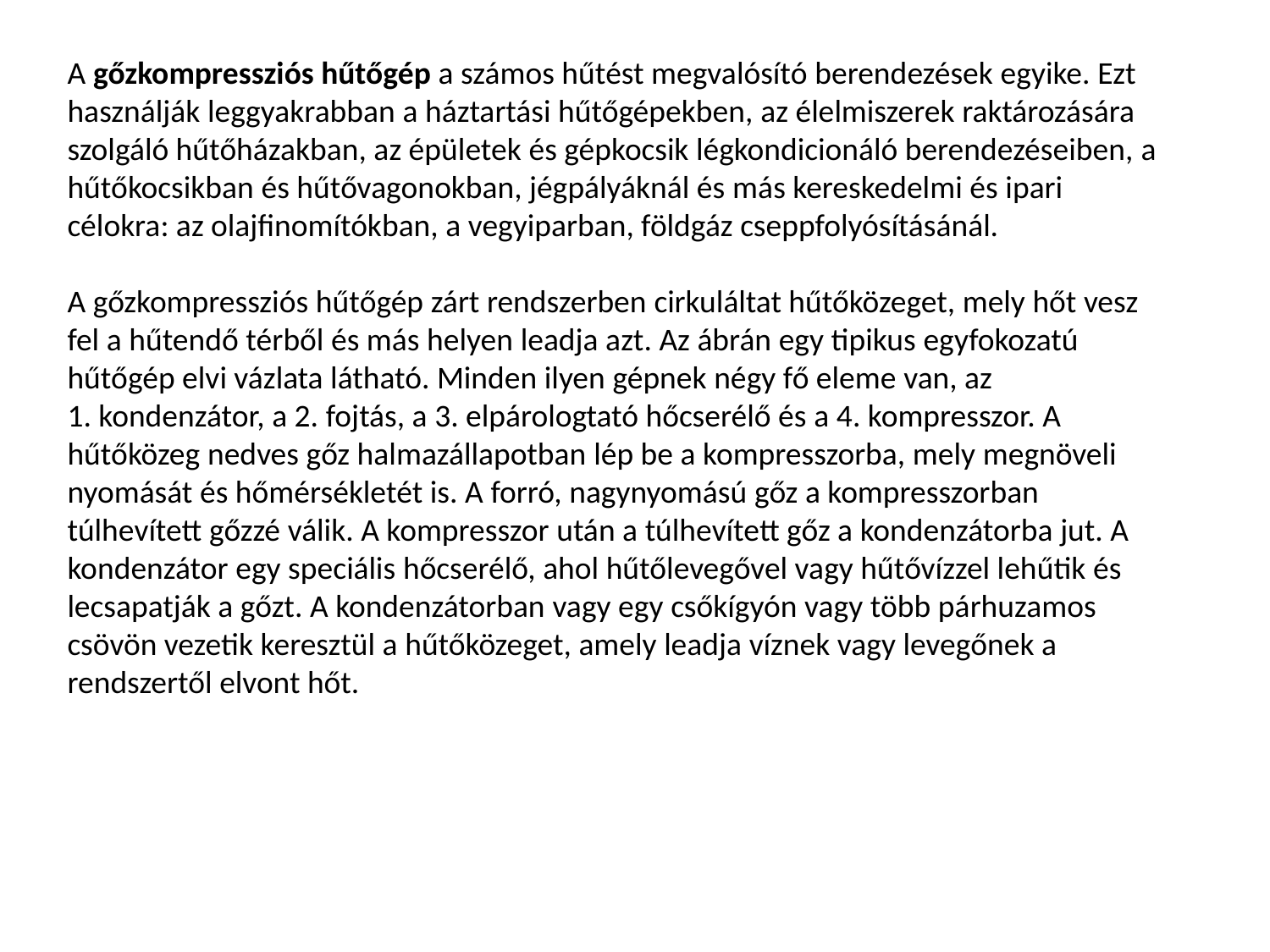

A gőzkompressziós hűtőgép a számos hűtést megvalósító berendezések egyike. Ezt használják leggyakrabban a háztartási hűtőgépekben, az élelmiszerek raktározására szolgáló hűtőházakban, az épületek és gépkocsik légkondicionáló berendezéseiben, a hűtőkocsikban és hűtővagonokban, jégpályáknál és más kereskedelmi és ipari célokra: az olajfinomítókban, a vegyiparban, földgáz cseppfolyósításánál.

A gőzkompressziós hűtőgép zárt rendszerben cirkuláltat hűtőközeget, mely hőt vesz fel a hűtendő térből és más helyen leadja azt. Az ábrán egy tipikus egyfokozatú hűtőgép elvi vázlata látható. Minden ilyen gépnek négy fő eleme van, az 1. kondenzátor, a 2. fojtás, a 3. elpárologtató hőcserélő és a 4. kompresszor. A hűtőközeg nedves gőz halmazállapotban lép be a kompresszorba, mely megnöveli nyomását és hőmérsékletét is. A forró, nagynyomású gőz a kompresszorban túlhevített gőzzé válik. A kompresszor után a túlhevített gőz a kondenzátorba jut. A kondenzátor egy speciális hőcserélő, ahol hűtőlevegővel vagy hűtővízzel lehűtik és lecsapatják a gőzt. A kondenzátorban vagy egy csőkígyón vagy több párhuzamos csövön vezetik keresztül a hűtőközeget, amely leadja víznek vagy levegőnek a rendszertől elvont hőt.